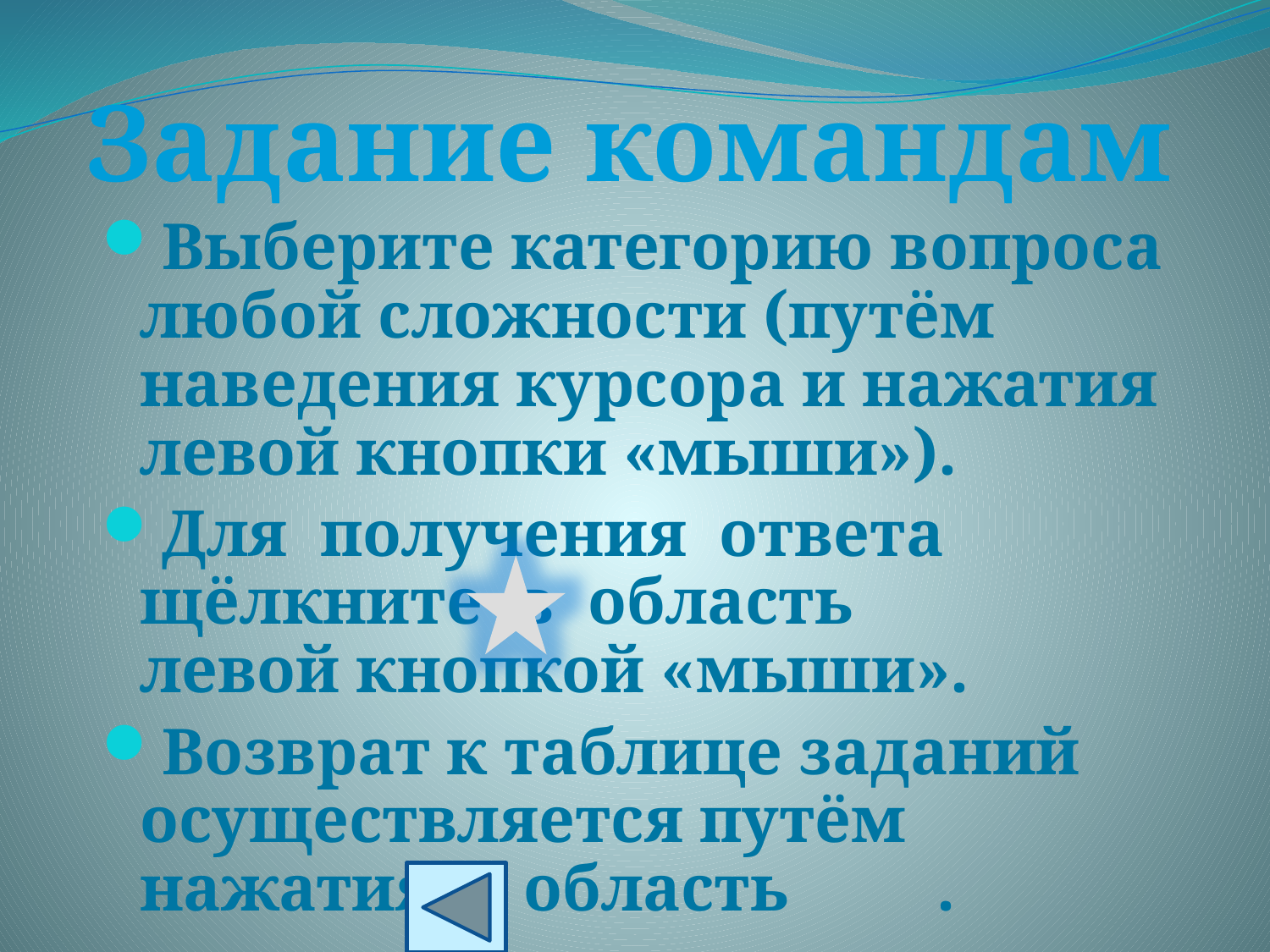

Задание командам
Выберите категорию вопроса любой сложности (путём наведения курсора и нажатия левой кнопки «мыши»).
Для  получения  ответа щёлкните  в  область          левой кнопкой «мыши».
Возврат к таблице заданий осуществляется путём нажатия в  область         .